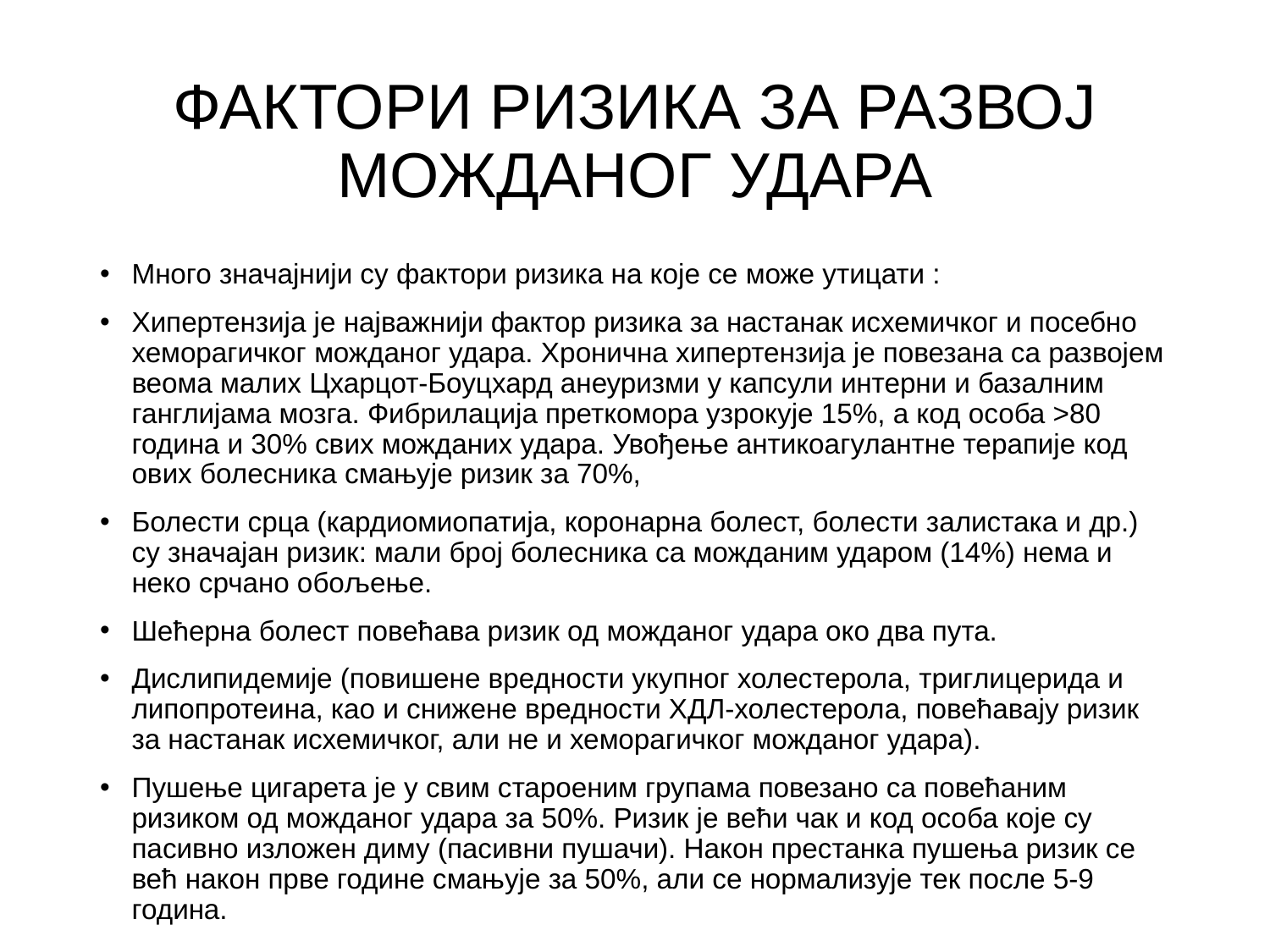

# ФАКТОРИ РИЗИКА ЗА РАЗВОЈ МОЖДАНОГ УДАРА
Много значајнији су фактори ризика на које се може утицати :
Хипертензија је најважнији фактор ризика за настанак исхемичког и посебно хеморагичког можданог удара. Хронична хипертензија је повезана са развојем веома малих Цхарцот-Боуцхард анеуризми у капсули интерни и базалним ганглијама мозга. Фибрилација преткомора узрокује 15%, а код особа >80 година и 30% свих можданих удара. Увођење антикоагулантне терапије код ових болесника смањује ризик за 70%,
Болести срца (кардиомиопатија, коронарна болест, болести залистака и др.) су значајан ризик: мали број болесника са можданим ударом (14%) нема и неко срчано обољење.
Шећерна болест повећава ризик од можданог удара око два пута.
Дислипидемије (повишене вредности укупног холестерола, триглицерида и липопротеина, као и снижене вредности ХДЛ-холестерола, повећавају ризик за настанак исхемичког, али не и хеморагичког можданог удара).
Пушење цигарета је у свим староеним групама повезано са повећаним ризиком од можданог удара за 50%. Ризик је већи чак и код особа које су пасивно изложен диму (пасивни пушачи). Након престанка пушења ризик се већ након прве године смањује за 50%, али се нормализује тек после 5-9 година.